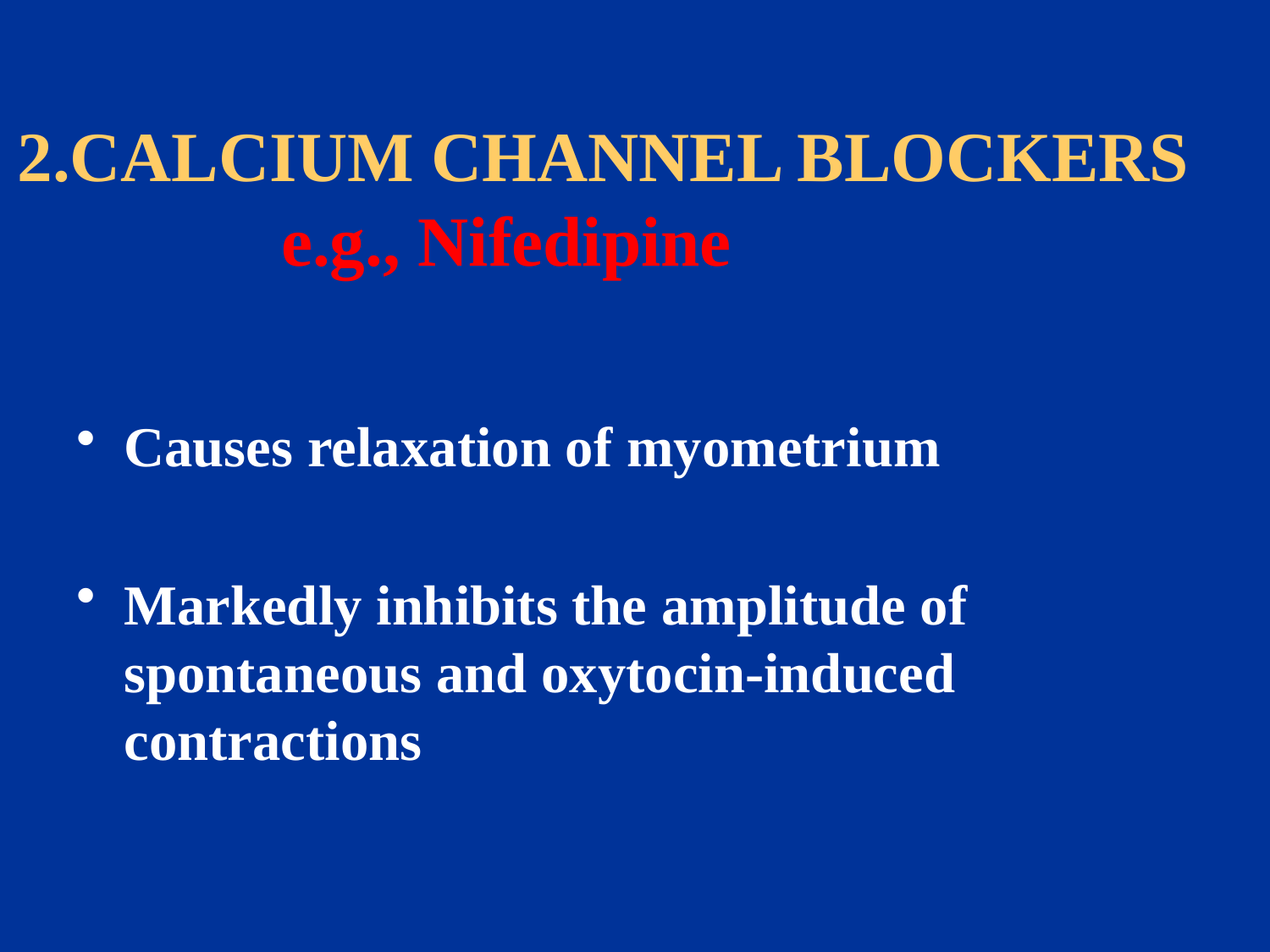

# 2.CALCIUM CHANNEL BLOCKERS e.g., Nifedipine

Causes relaxation of myometrium

Markedly inhibits the amplitude of spontaneous and oxytocin-induced contractions